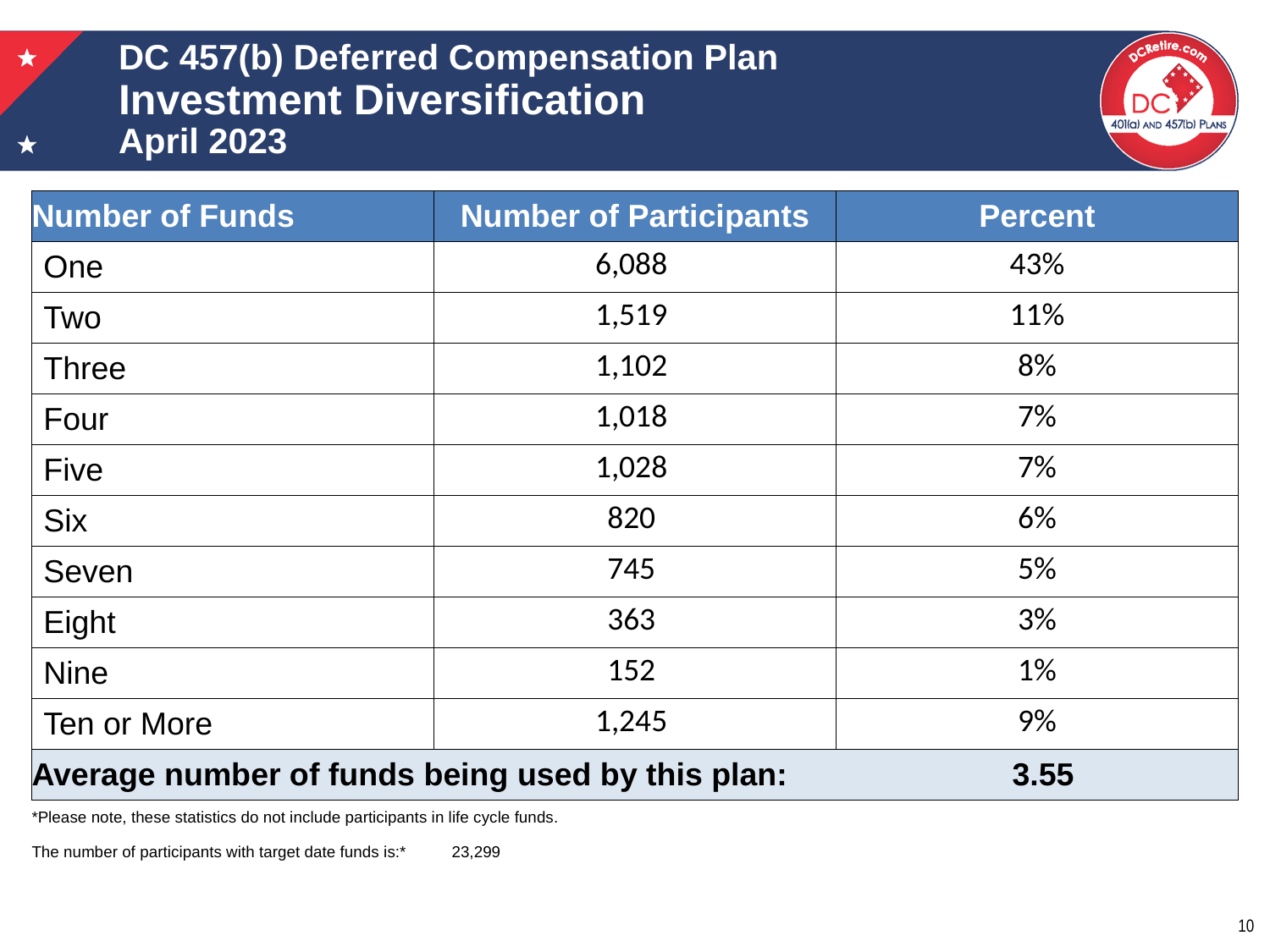

# DC 457(b) Deferred Compensation Plan Investment Diversification April 2023
| Number of Funds | Number of Participants | Percent |
| --- | --- | --- |
| One | 6,088 | 43% |
| Two | 1,519 | 11% |
| Three | 1,102 | 8% |
| Four | 1,018 | 7% |
| Five | 1,028 | 7% |
| Six | 820 | 6% |
| Seven | 745 | 5% |
| Eight | 363 | 3% |
| Nine | 152 | 1% |
| Ten or More | 1,245 | 9% |
| Average number of funds being used by this plan: |  | 3.55 |
| \*Please note, these statistics do not include participants in life cycle funds. |  |  |
| The number of participants with target date funds is:\* | 23,299 | 21,721 |